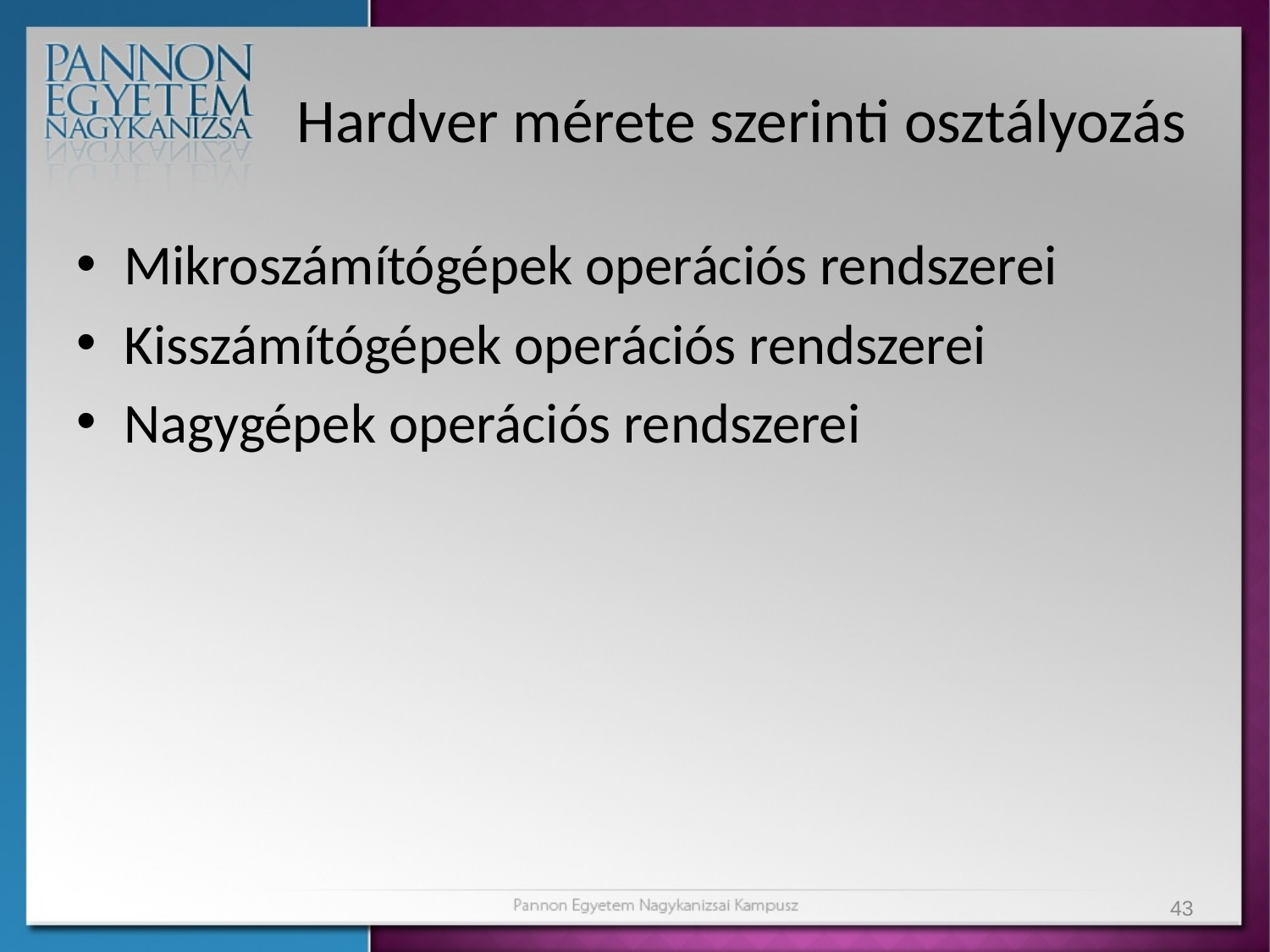

# Hardver mérete szerinti osztályozás
Mikroszámítógépek operációs rendszerei
Kisszámítógépek operációs rendszerei
Nagygépek operációs rendszerei
43